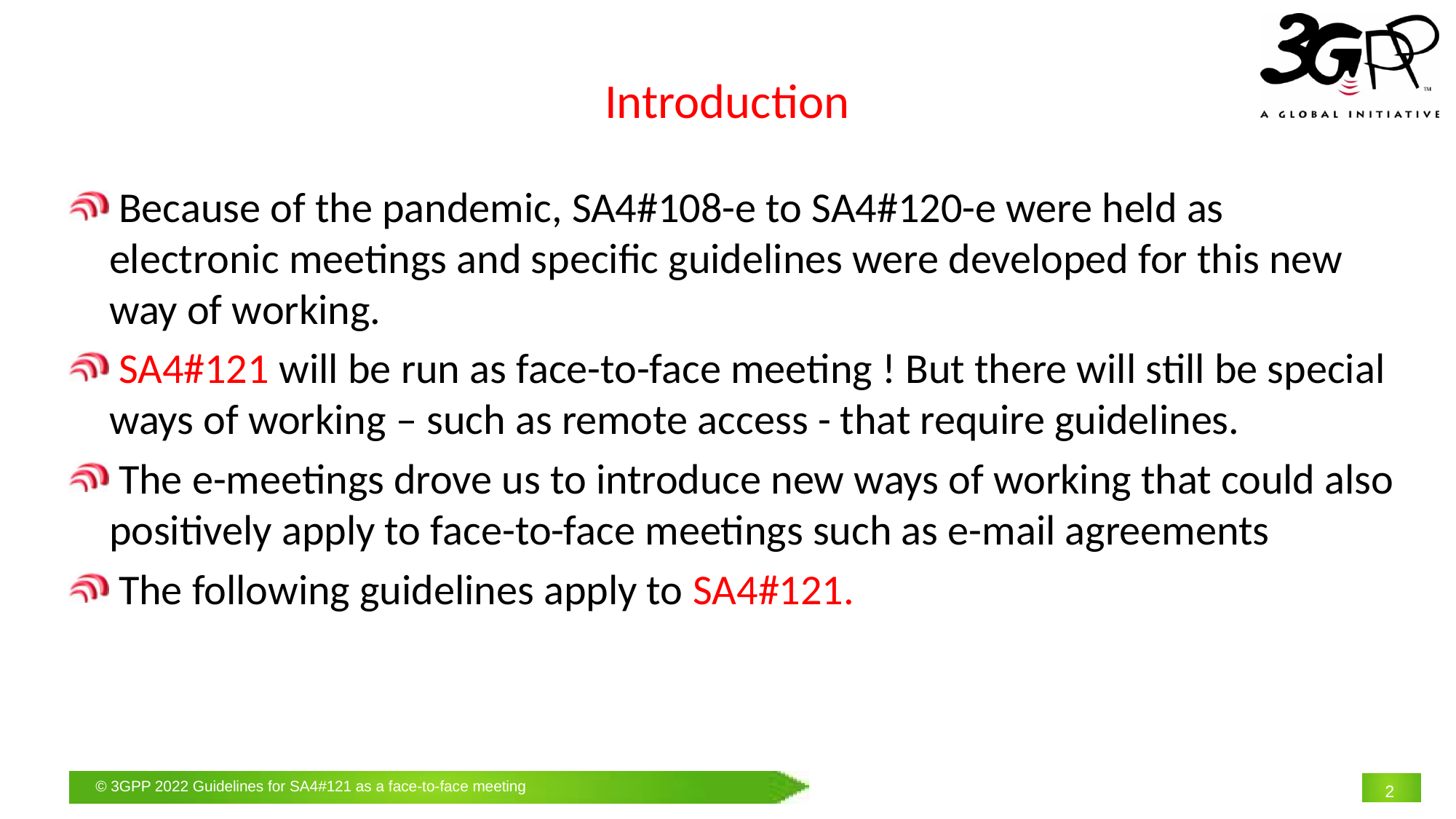

# Introduction
 Because of the pandemic, SA4#108-e to SA4#120-e were held as electronic meetings and specific guidelines were developed for this new way of working.
 SA4#121 will be run as face-to-face meeting ! But there will still be special ways of working – such as remote access - that require guidelines.
 The e-meetings drove us to introduce new ways of working that could also positively apply to face-to-face meetings such as e-mail agreements
 The following guidelines apply to SA4#121.
2